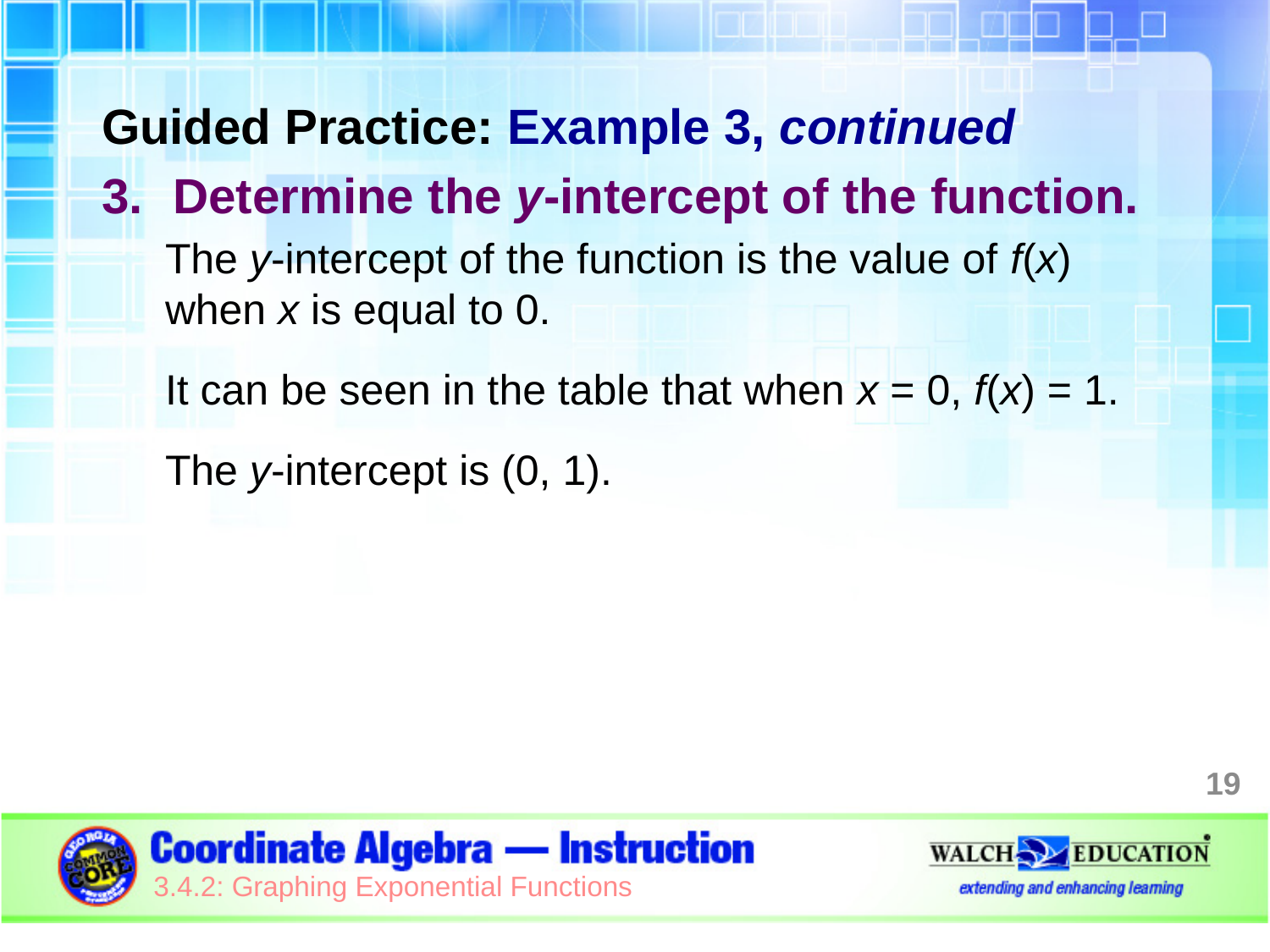

Guided Practice: Example 3, continued
Determine the y-intercept of the function.
The y-intercept of the function is the value of f(x) when x is equal to 0.
It can be seen in the table that when x = 0, f(x) = 1.
The y-intercept is (0, 1).
19
3.4.2: Graphing Exponential Functions